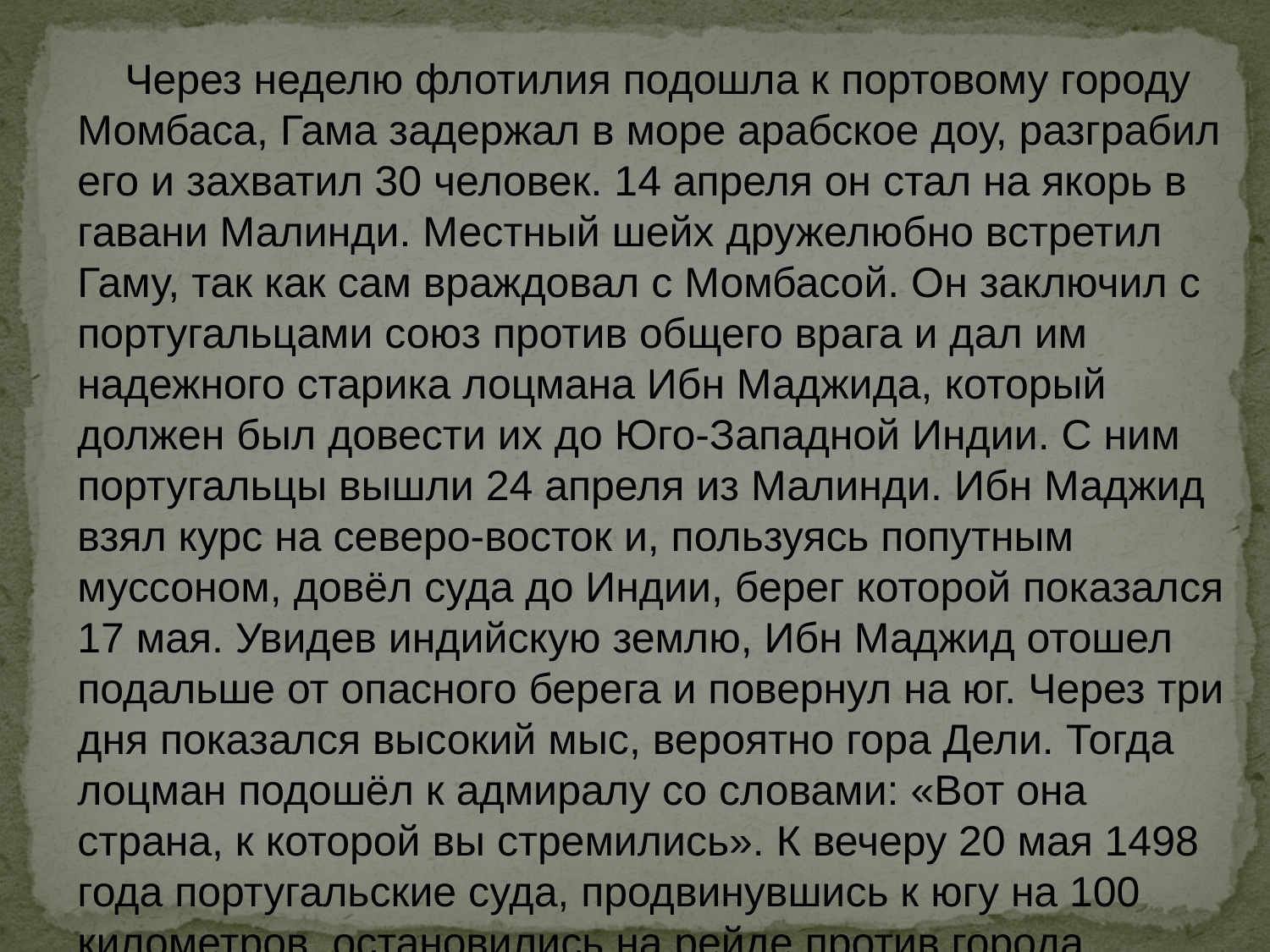

Через неделю флотилия подошла к портовому городу Момбаса, Гама задержал в море арабское доу, разграбил его и захватил 30 человек. 14 апреля он стал на якорь в гавани Малинди. Местный шейх дружелюбно встретил Гаму, так как сам враждовал с Момбасой. Он заключил с португальцами союз против общего врага и дал им надежного старика лоцмана Ибн Маджида, который должен был довести их до Юго-Западной Индии. С ним португальцы вышли 24 апреля из Малинди. Ибн Маджид взял курс на северо-восток и, пользуясь попутным муссоном, довёл суда до Индии, берег которой показался 17 мая. Увидев индийскую землю, Ибн Маджид отошел подальше от опасного берега и повернул на юг. Через три дня показался высокий мыс, вероятно гора Дели. Тогда лоцман подошёл к адмиралу со словами: «Вот она страна, к которой вы стремились». К вечеру 20 мая 1498 года португальские суда, продвинувшись к югу на 100 километров, остановились на рейде против города Каликут (ныне Кожикоде).